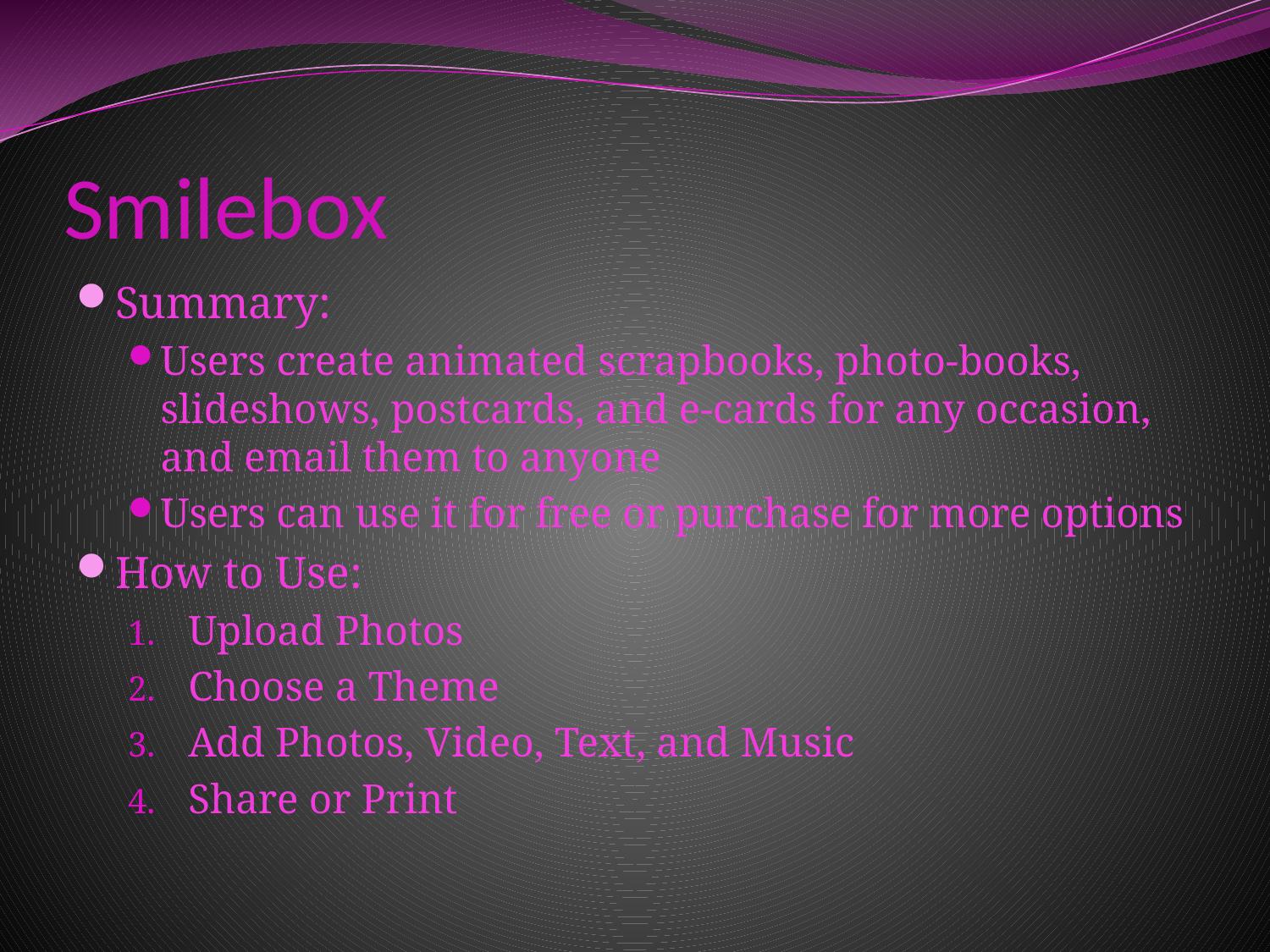

# Smilebox
Summary:
Users create animated scrapbooks, photo-books, slideshows, postcards, and e-cards for any occasion, and email them to anyone
Users can use it for free or purchase for more options
How to Use:
Upload Photos
Choose a Theme
Add Photos, Video, Text, and Music
Share or Print